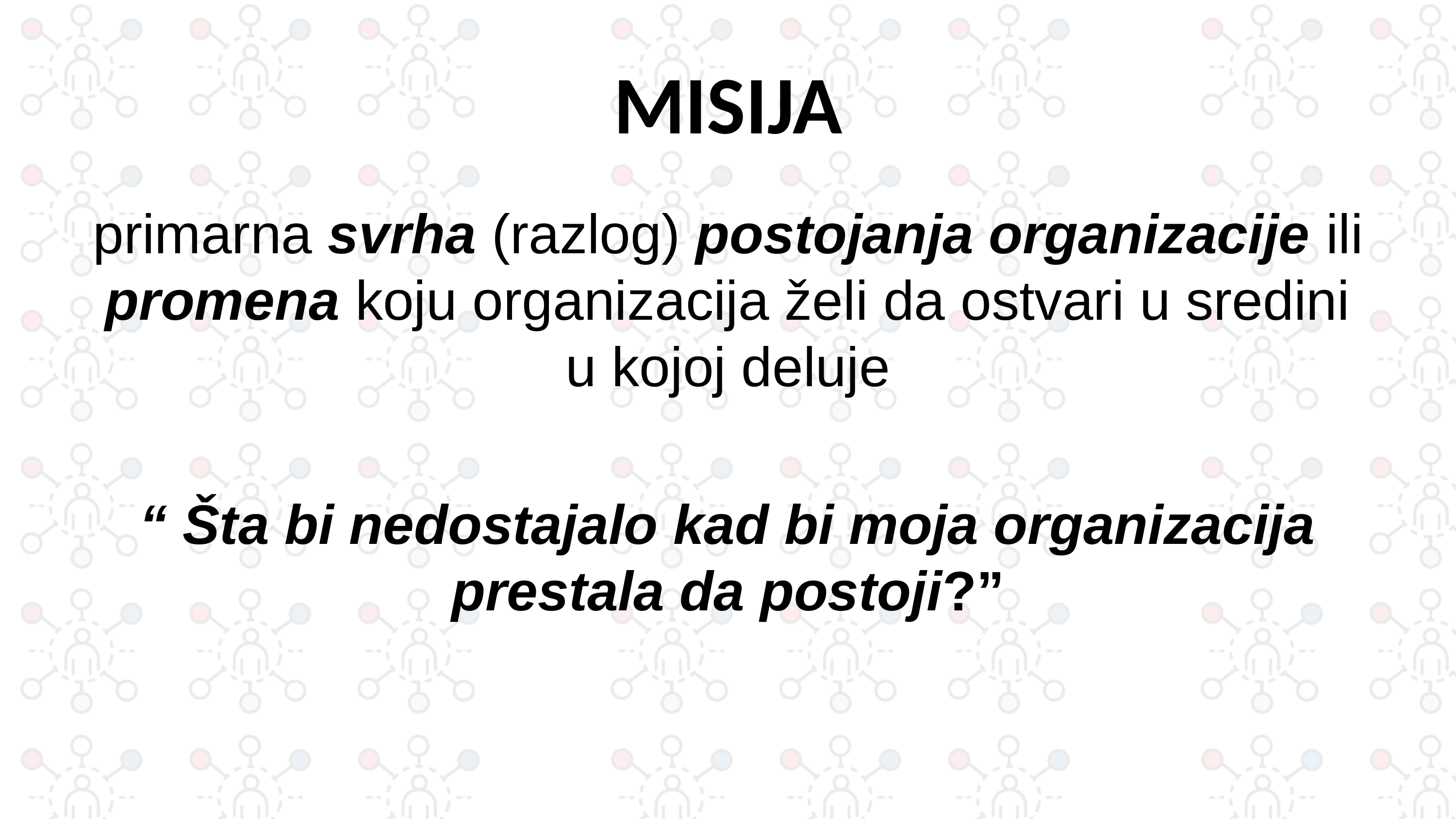

# MISIJA
primarna svrha (razlog) postojanja organizacije ili promena koju organizacija želi da ostvari u sredini u kojoj deluje

“ Šta bi nedostajalo kad bi moja organizacija prestala da postoji?”